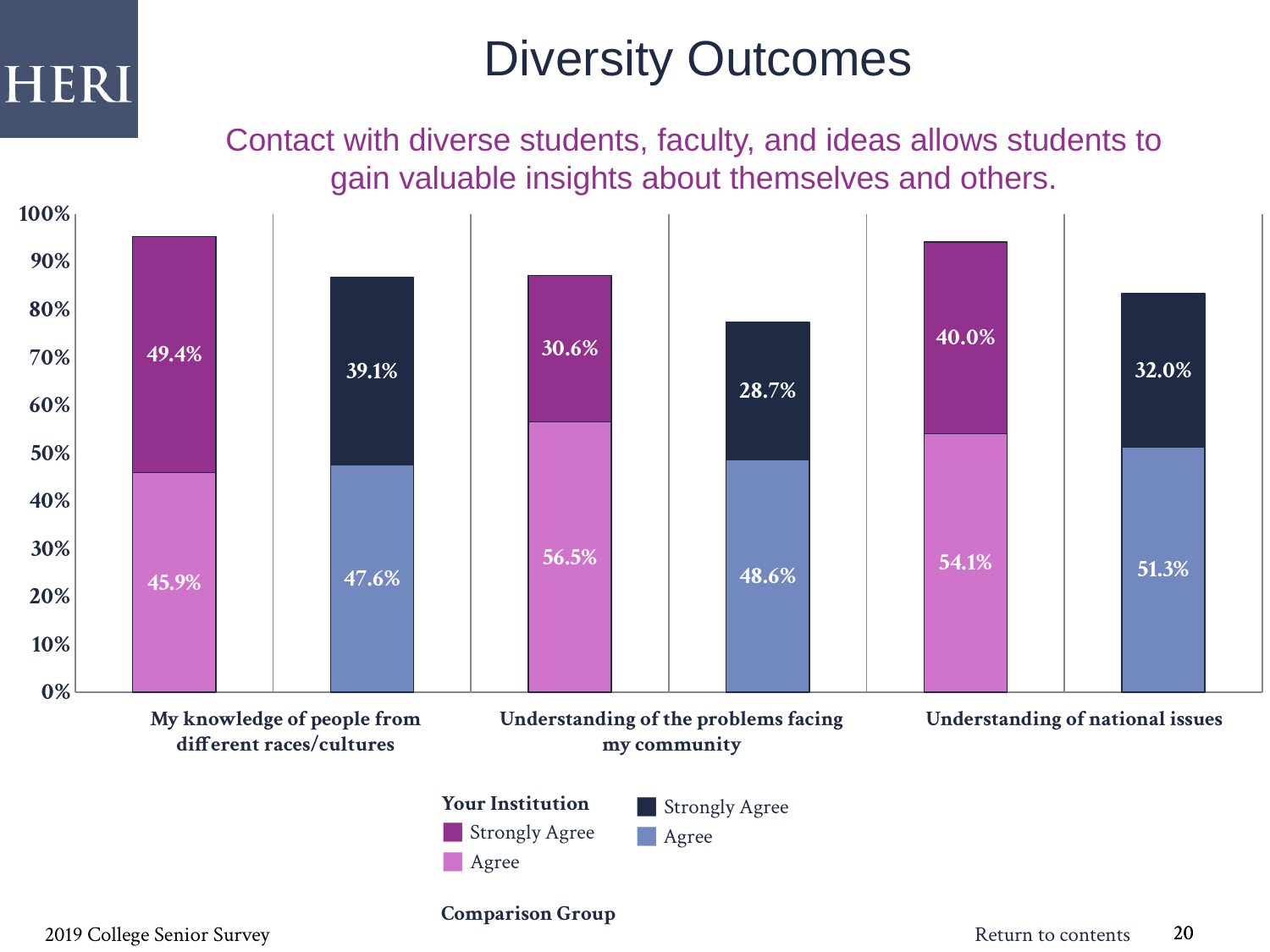

Diversity Outcomes
Contact with diverse students, faculty, and ideas allows students to
gain valuable insights about themselves and others.

### Chart

| Category |  |  |
|---|---|---|
| Knowledge of people from different races/cultures | 0.459 | 0.494 |
| comp | 0.476 | 0.391 |
| Understanding of the problems facing my community | 0.565 | 0.306 |
| comp | 0.486 | 0.287 |
| Understanding of national issues | 0.541 | 0.4 |
| comp | 0.513 | 0.32 |
Understanding of national issues
My knowledge of people from different races/cultures
Understanding of the problems facing my community
Your Institution
■ Strongly Agree
■ Agree

Comparison Group
■ Strongly Agree
■ Agree

2019 College Senior Survey
20
20